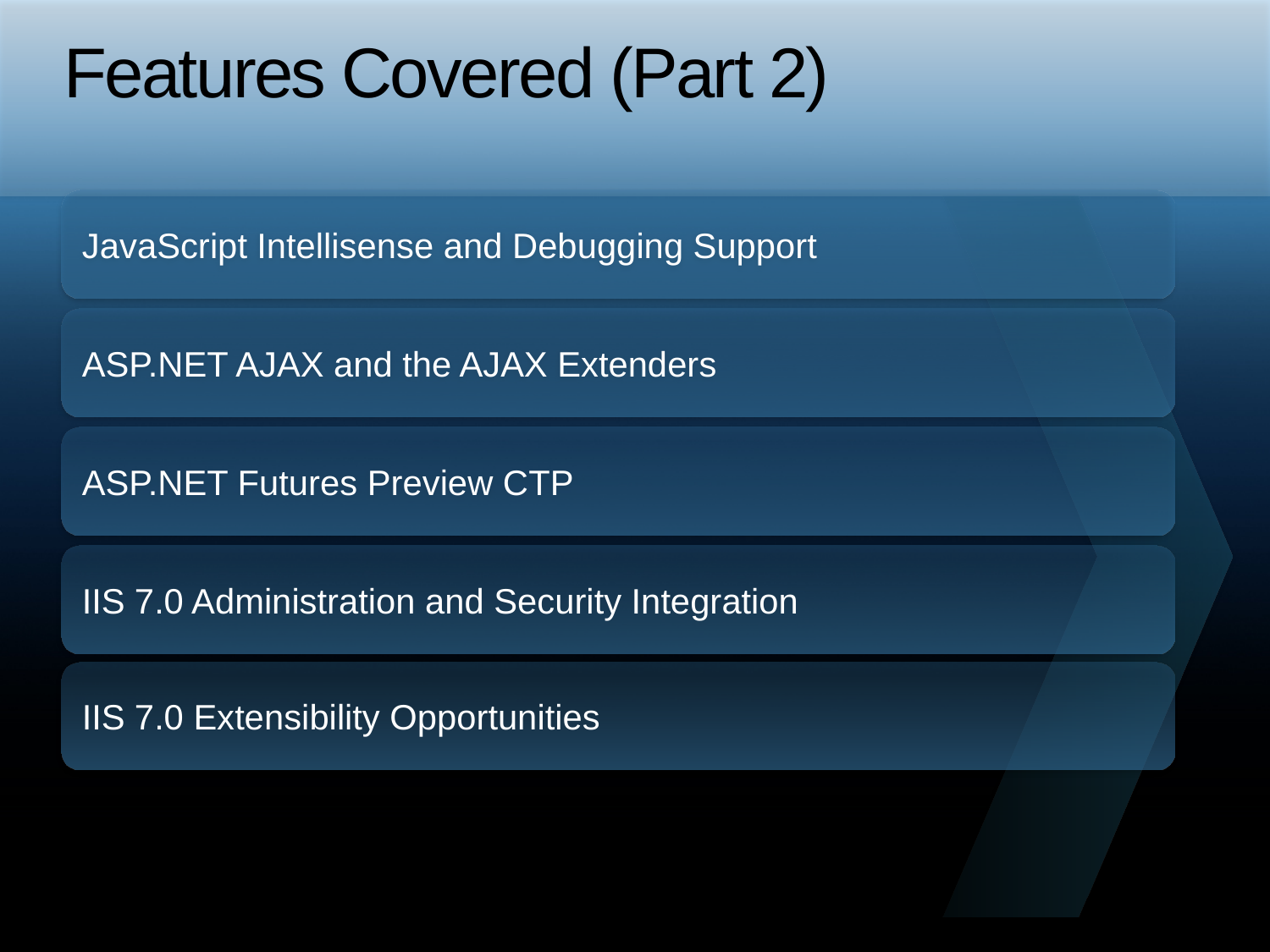

# Features Covered (Part 2)
JavaScript Intellisense and Debugging Support

ASP.NET AJAX and the AJAX Extenders
ASP.NET Futures Preview CTP
IIS 7.0 Administration and Security Integration
IIS 7.0 Extensibility Opportunities